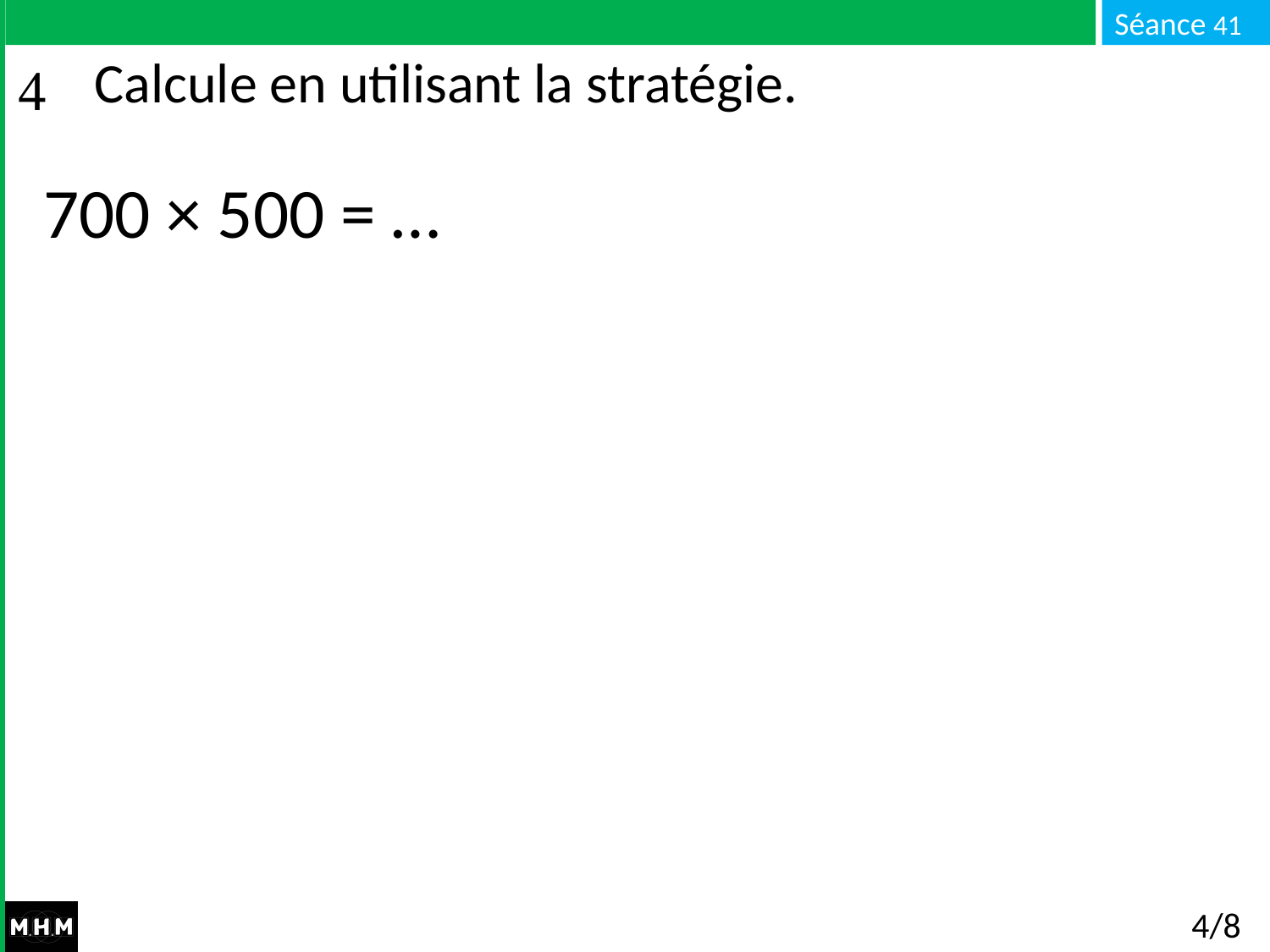

# Calcule en utilisant la stratégie.
700 × 500 = …
4/8